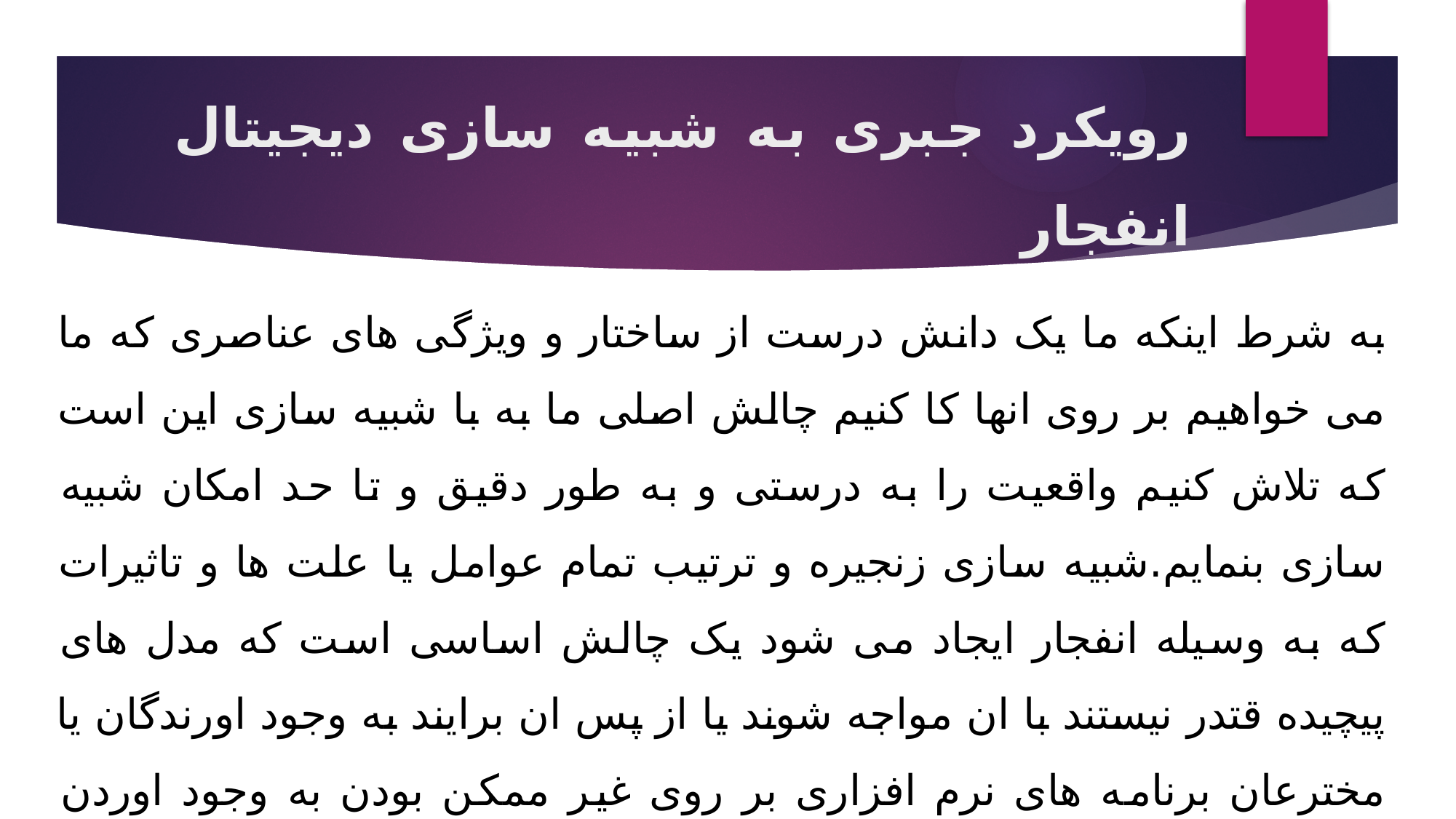

# رویکرد جبری به شبیه سازی دیجیتال انفجار
به شرط اینکه ما یک دانش درست از ساختار و ویژگی های عناصری که ما می خواهیم بر روی انها کا کنیم چالش اصلی ما به با شبیه سازی این است که تلاش کنیم واقعیت را به درستی و به طور دقیق و تا حد امکان شبیه سازی بنمایم.شبیه سازی زنجیره و ترتیب تمام عوامل یا علت ها و تاثیرات که به وسیله انفجار ایجاد می شود یک چالش اساسی است که مدل های پیچیده قتدر نیستند با ان مواجه شوند یا از پس ان برایند به وجود اورندگان یا مخترعان برنامه های نرم افزاری بر روی غیر ممکن بودن به وجود اوردن مکانیسم های طبیعی به شکل و نحوه دقیق مربوط به پیچیدگی شبیه سازی تاکید می ورزند.